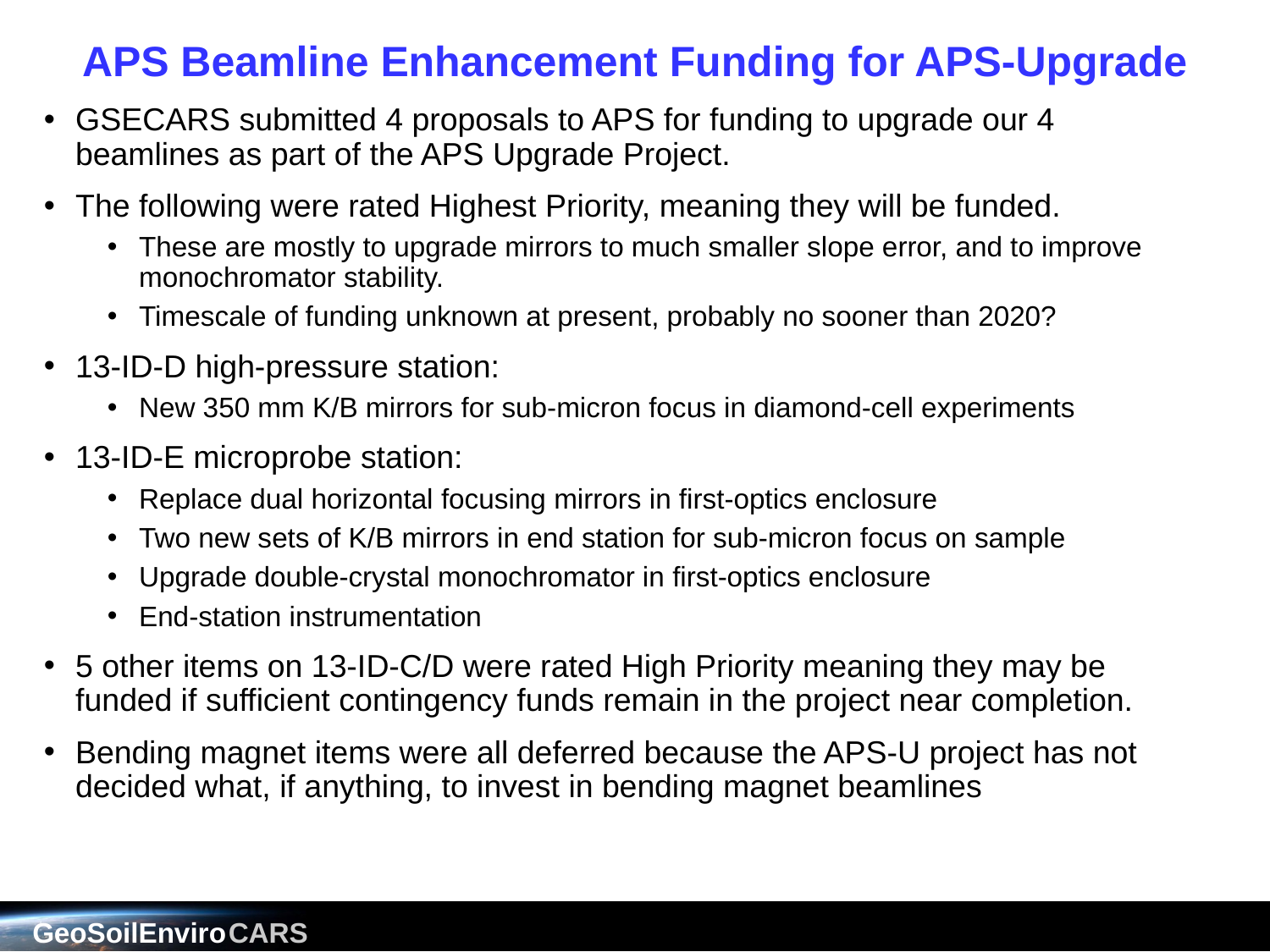

# APS Beamline Enhancement Funding for APS-Upgrade
GSECARS submitted 4 proposals to APS for funding to upgrade our 4 beamlines as part of the APS Upgrade Project.
The following were rated Highest Priority, meaning they will be funded.
These are mostly to upgrade mirrors to much smaller slope error, and to improve monochromator stability.
Timescale of funding unknown at present, probably no sooner than 2020?
13-ID-D high-pressure station:
New 350 mm K/B mirrors for sub-micron focus in diamond-cell experiments
13-ID-E microprobe station:
Replace dual horizontal focusing mirrors in first-optics enclosure
Two new sets of K/B mirrors in end station for sub-micron focus on sample
Upgrade double-crystal monochromator in first-optics enclosure
End-station instrumentation
5 other items on 13-ID-C/D were rated High Priority meaning they may be funded if sufficient contingency funds remain in the project near completion.
Bending magnet items were all deferred because the APS-U project has not decided what, if anything, to invest in bending magnet beamlines